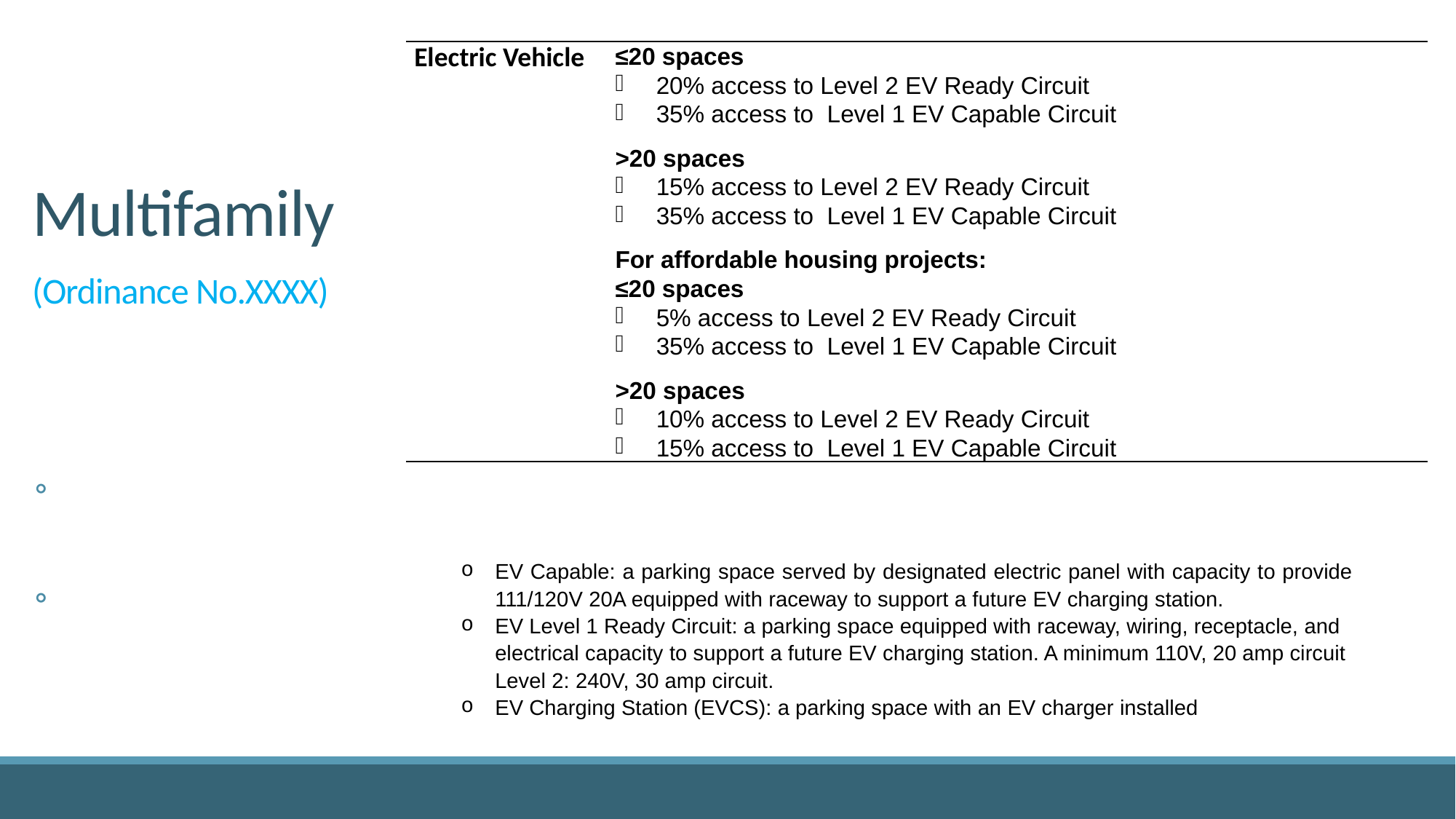

# Multifamily (Ordinance No.XXXX)
| Electric Vehicle | ≤20 spaces 20% access to Level 2 EV Ready Circuit  35% access to Level 1 EV Capable Circuit >20 spaces 15% access to Level 2 EV Ready Circuit  35% access to Level 1 EV Capable Circuit For affordable housing projects: ≤20 spaces 5% access to Level 2 EV Ready Circuit  35% access to Level 1 EV Capable Circuit >20 spaces 10% access to Level 2 EV Ready Circuit  15% access to Level 1 EV Capable Circuit |
| --- | --- |
All-electric or mixed-fuel?
Plan Review
Electric Vehicles?
Inspection
Discuss

EV Capable: a parking space served by designated electric panel with capacity to provide 111/120V 20A equipped with raceway to support a future EV charging station.
EV Level 1 Ready Circuit: a parking space equipped with raceway, wiring, receptacle, and electrical capacity to support a future EV charging station. A minimum 110V, 20 amp circuit Level 2: 240V, 30 amp circuit.
EV Charging Station (EVCS): a parking space with an EV charger installed